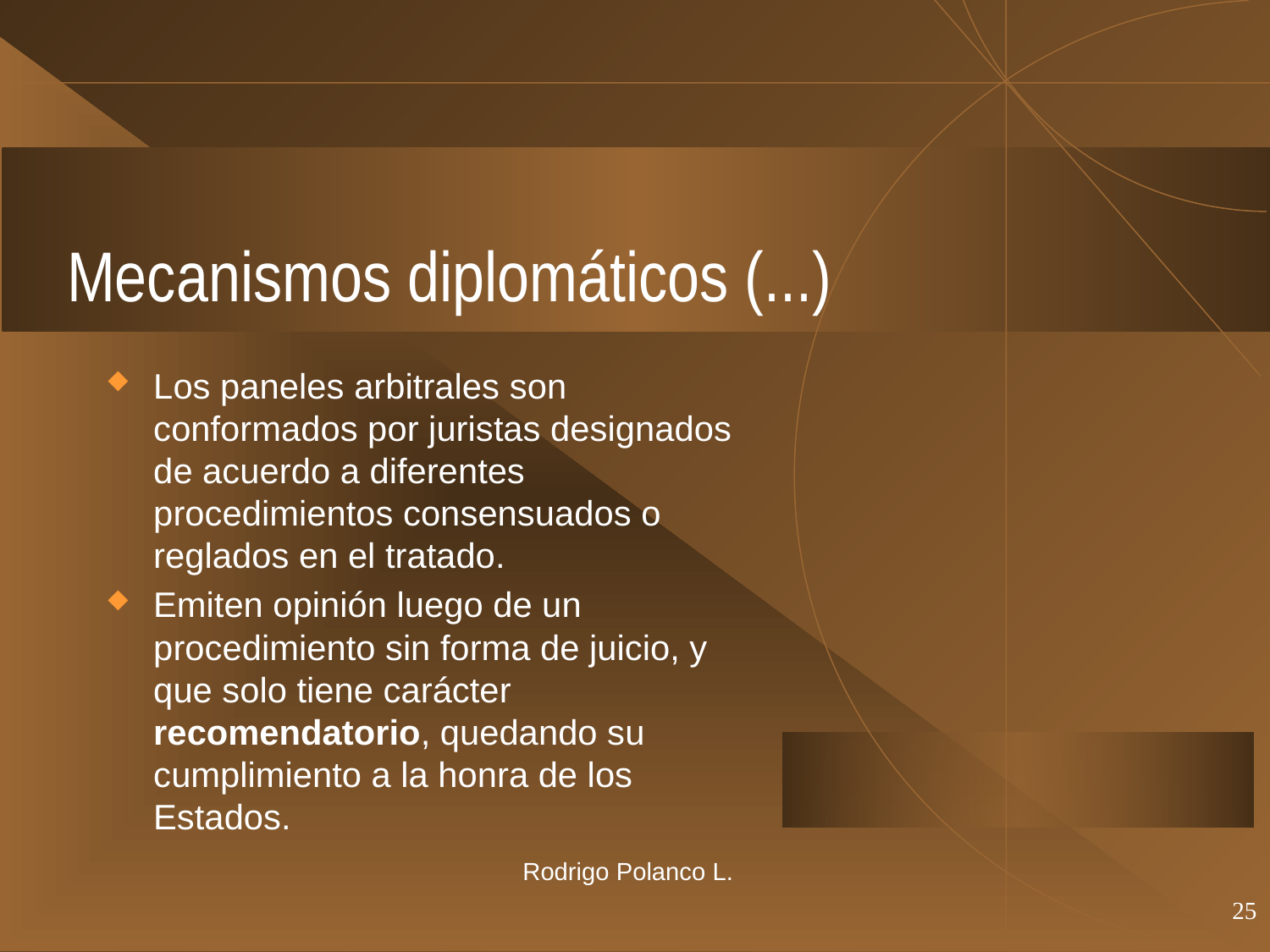

# Mecanismos diplomáticos (...)
Los paneles arbitrales son conformados por juristas designados de acuerdo a diferentes procedimientos consensuados o reglados en el tratado.
Emiten opinión luego de un procedimiento sin forma de juicio, y que solo tiene carácter recomendatorio, quedando su cumplimiento a la honra de los Estados.
Rodrigo Polanco L.
25